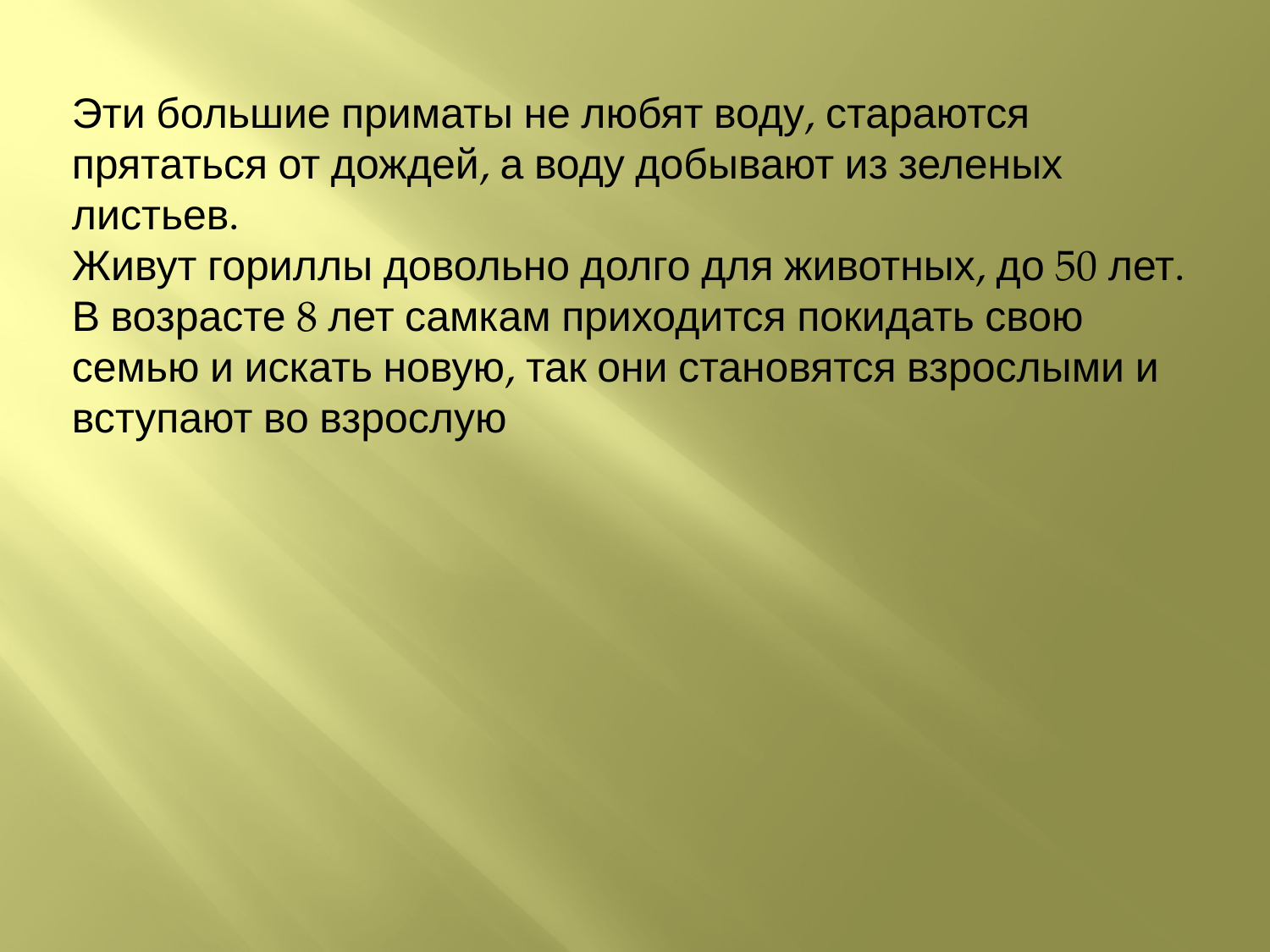

Эти большие приматы не любят воду, стараются прятаться от дождей, а воду добывают из зеленых листьев.
Живут гориллы довольно долго для животных, до 50 лет.
В возрасте 8 лет самкам приходится покидать свою семью и искать новую, так они становятся взрослыми и вступают во взрослую

 .